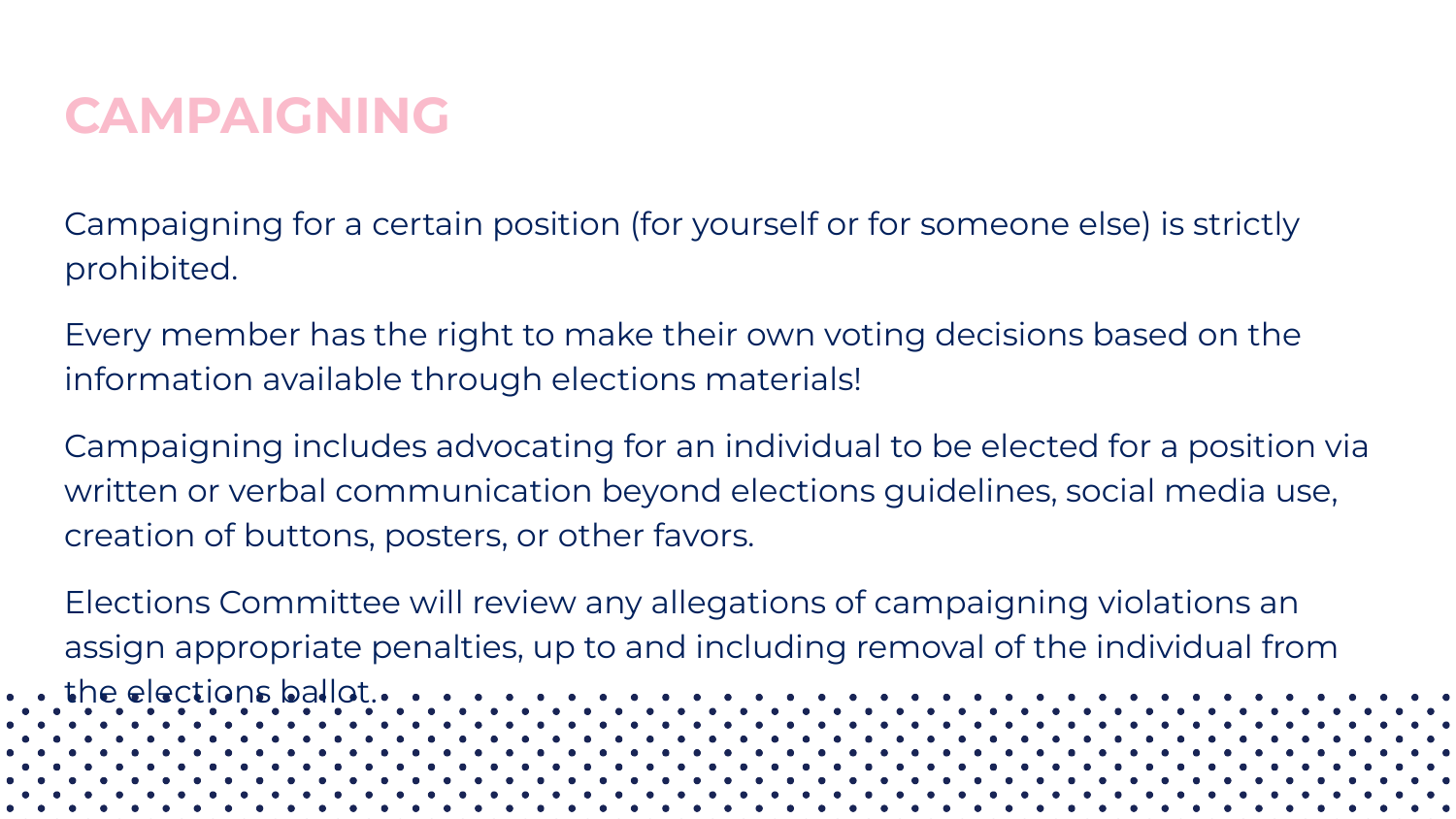

# CAMPAIGNING
Campaigning for a certain position (for yourself or for someone else) is strictly prohibited.
Every member has the right to make their own voting decisions based on the information available through elections materials!
Campaigning includes advocating for an individual to be elected for a position via written or verbal communication beyond elections guidelines, social media use, creation of buttons, posters, or other favors.
Elections Committee will review any allegations of campaigning violations an assign appropriate penalties, up to and including removal of the individual from the elections ballot.